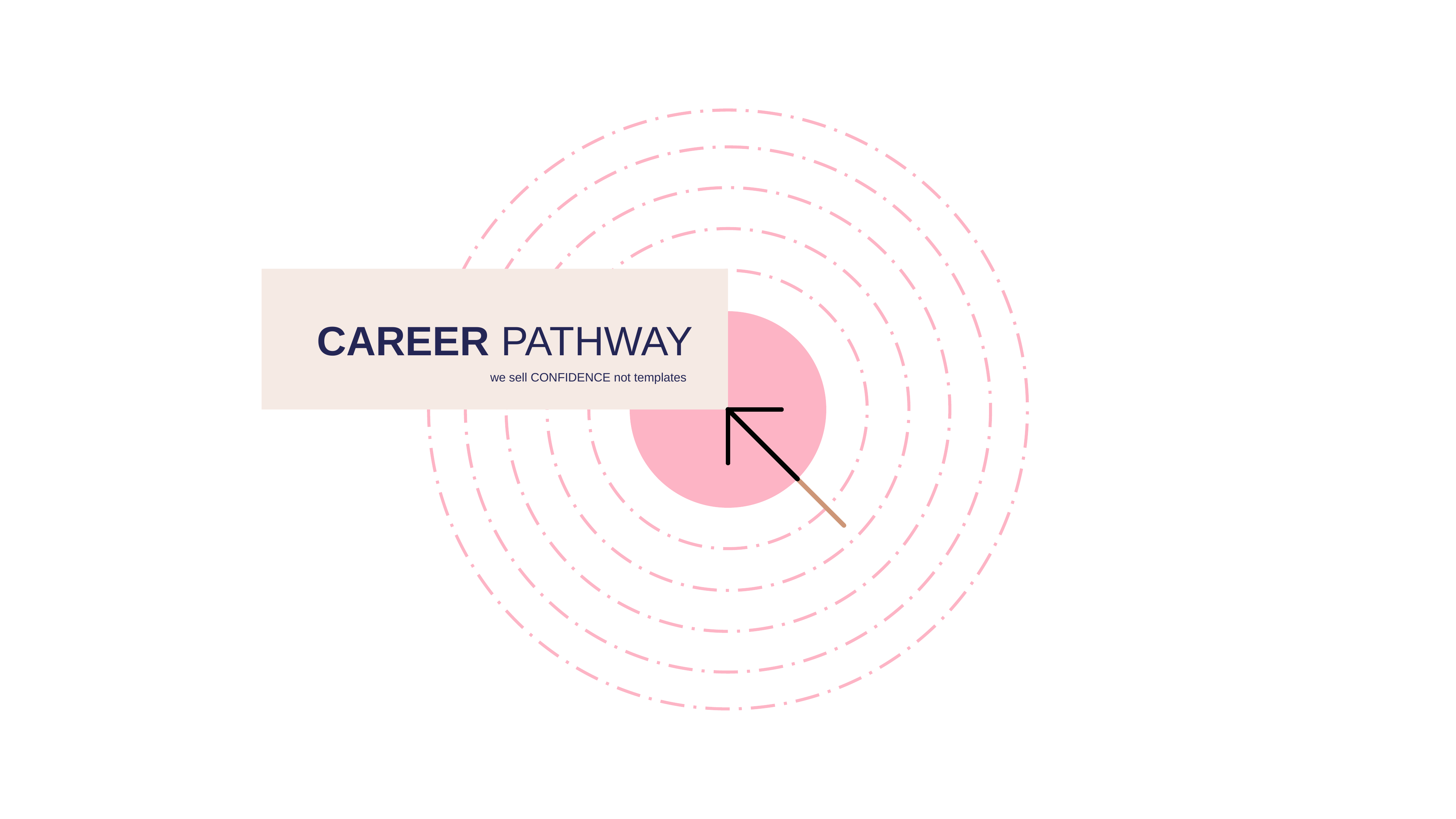

CAREER PATHWAY
we sell CONFIDENCE not templates
slideocean.net